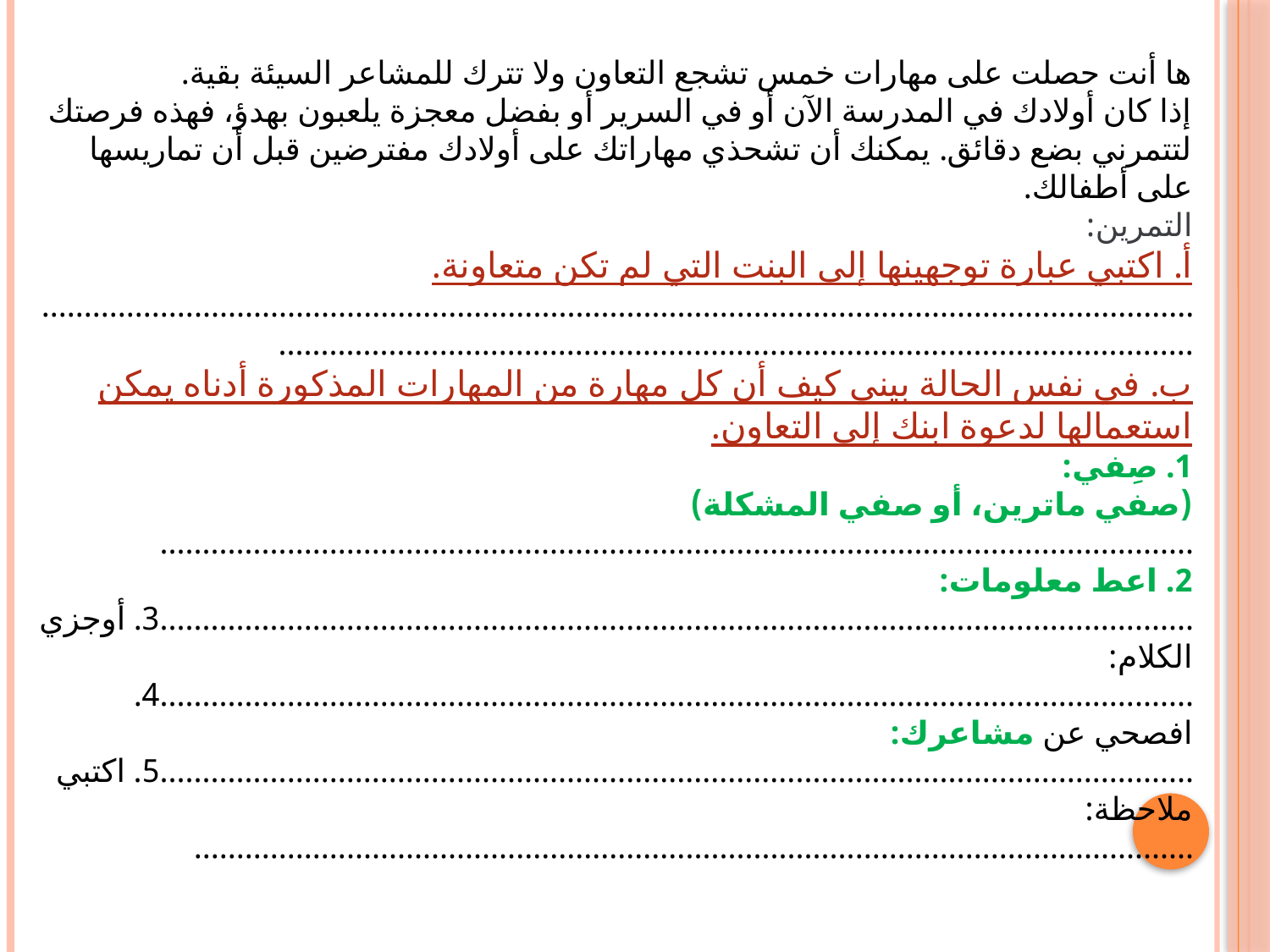

ها أنت حصلت على مهارات خمس تشجع التعاون ولا تترك للمشاعر السيئة بقية.
إذا كان أولادك في المدرسة الآن أو في السرير أو بفضل معجزة يلعبون بهدؤ، فهذه فرصتك لتتمرني بضع دقائق. يمكنك أن تشحذي مهاراتك على أولادك مفترضين قبل أن تماريسها على أطفالك.
التمرين:
أ. اكتبي عبارة توجهينها إلى البنت التي لم تكن متعاونة.
....................................................................................................................................................................................................................................................
ب. في نفس الحالة بيني كيف أن كل مهارة من المهارات المذكورة أدناه يمكن استعمالها لدعوة ابنك إلى التعاون.
1. صِفي:
(صفي ماترين، أو صفي المشكلة)
..........................................................................................................................
2. اعط معلومات:
..........................................................................................................................3. أوجزي الكلام:
..........................................................................................................................4. افصحي عن مشاعرك:
..........................................................................................................................5. اكتبي ملاحظة:
......................................................................................................................